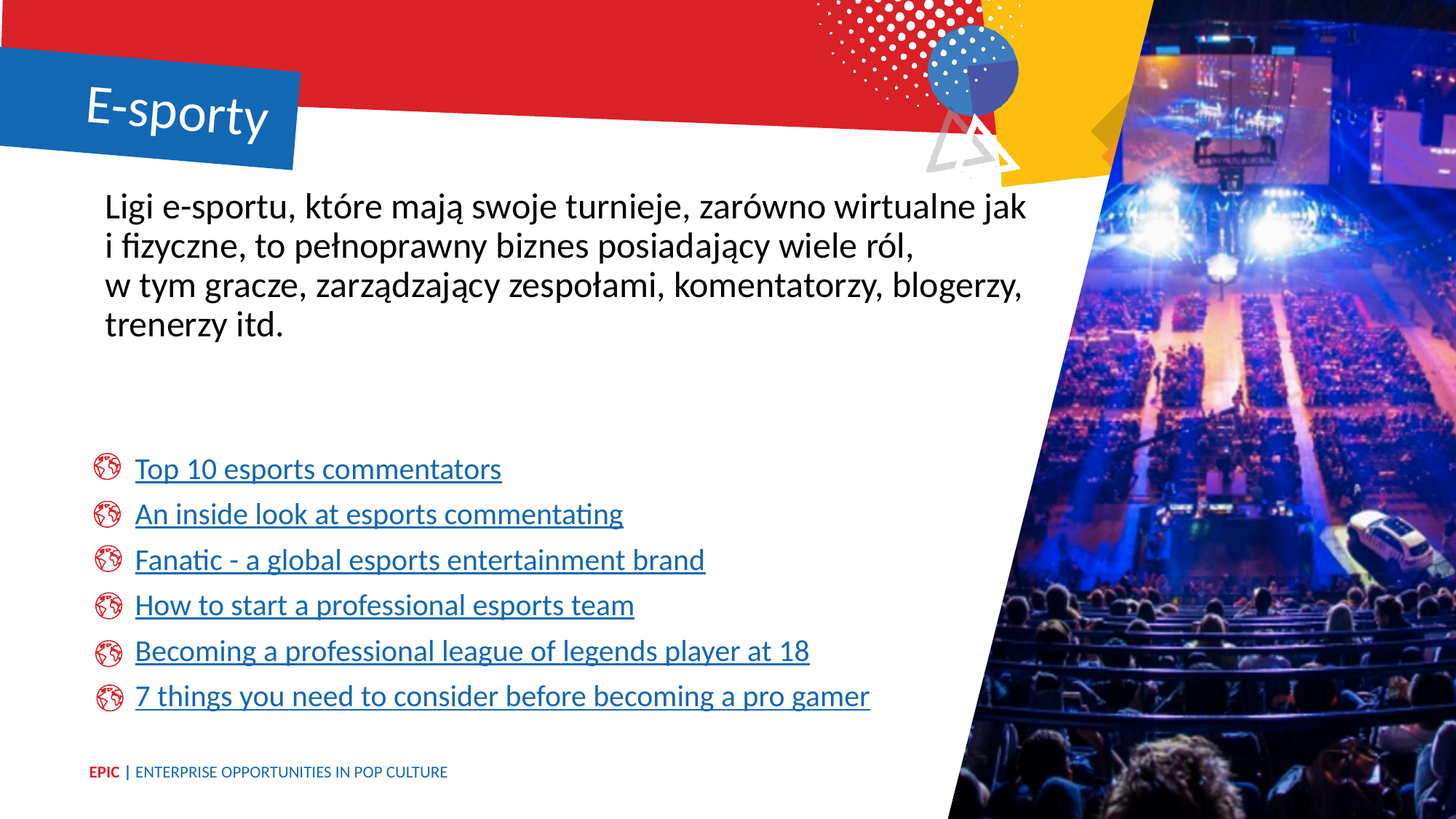

E-sporty
Ligi e-sportu, które mają swoje turnieje, zarówno wirtualne jak i fizyczne, to pełnoprawny biznes posiadający wiele ról,
w tym gracze, zarządzający zespołami, komentatorzy, blogerzy, trenerzy itd.
Top 10 esports commentators
An inside look at esports commentating
Fanatic - a global esports entertainment brand
How to start a professional esports team
Becoming a professional league of legends player at 18
7 things you need to consider before becoming a pro gamer